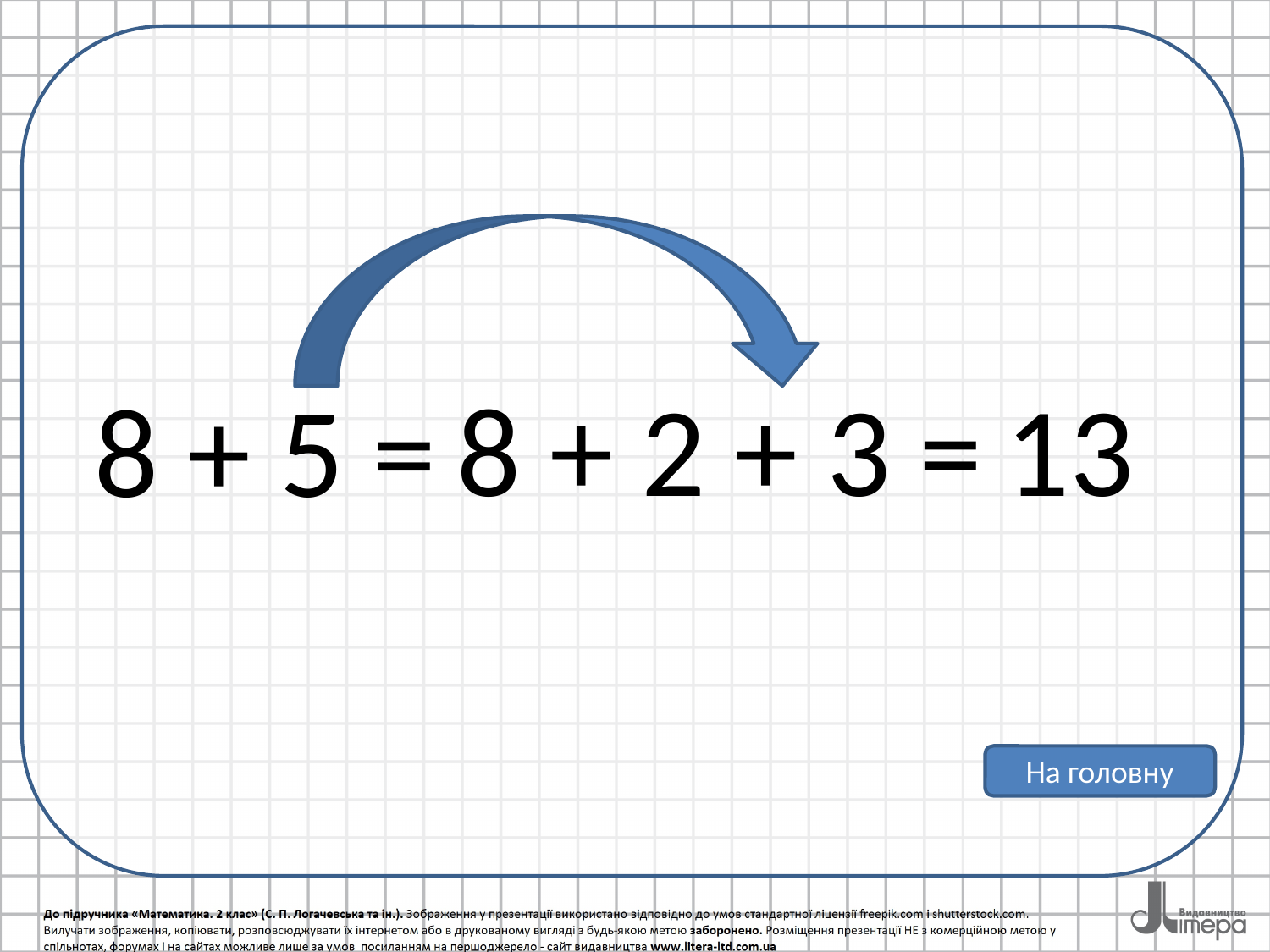

8 + 5 =
8 + 2 + 3 =
13
На головну